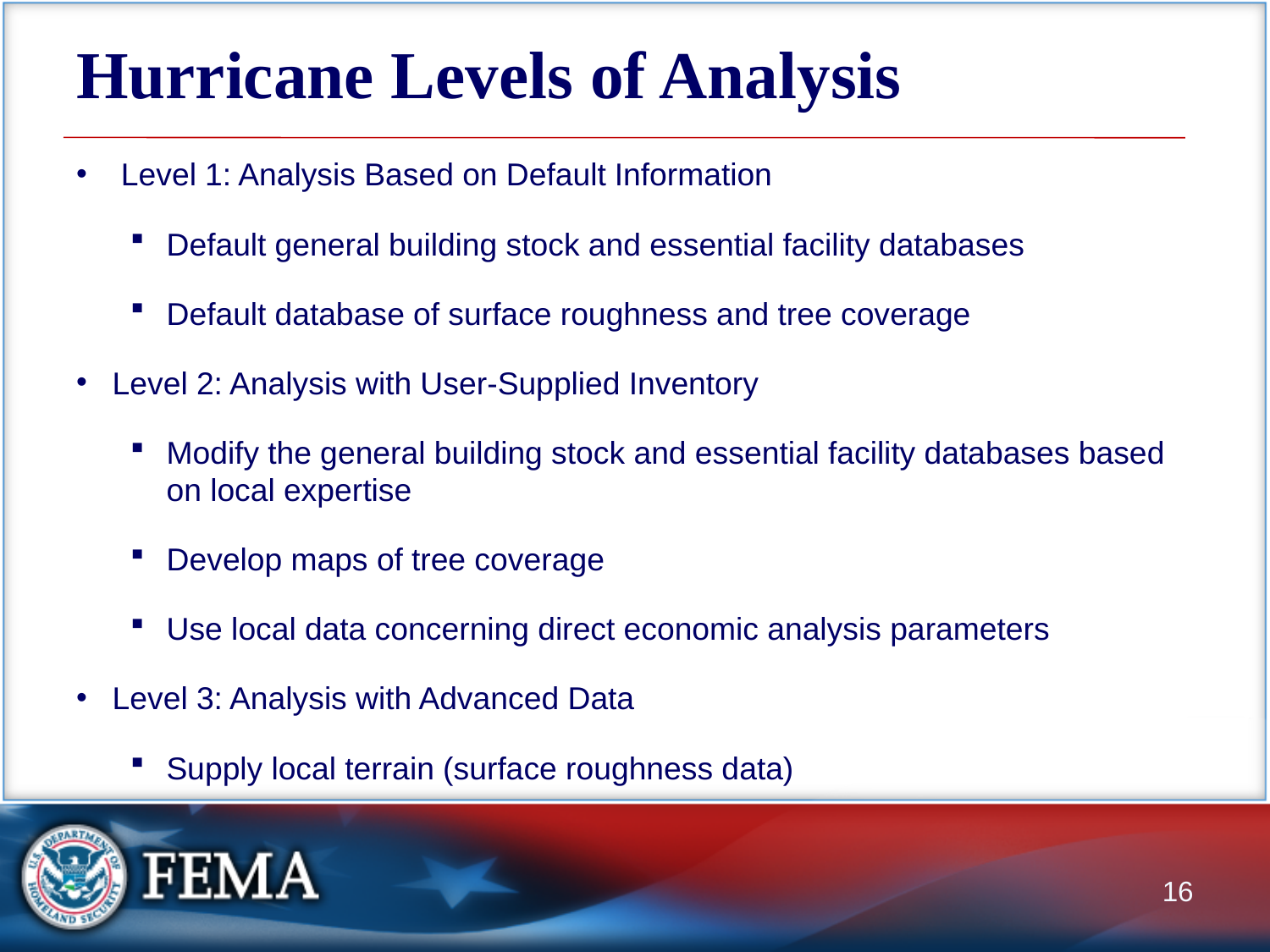

# Hurricane Levels of Analysis
 Level 1: Analysis Based on Default Information
Default general building stock and essential facility databases
Default database of surface roughness and tree coverage
Level 2: Analysis with User-Supplied Inventory
Modify the general building stock and essential facility databases based on local expertise
Develop maps of tree coverage
Use local data concerning direct economic analysis parameters
Level 3: Analysis with Advanced Data
Supply local terrain (surface roughness data)
16